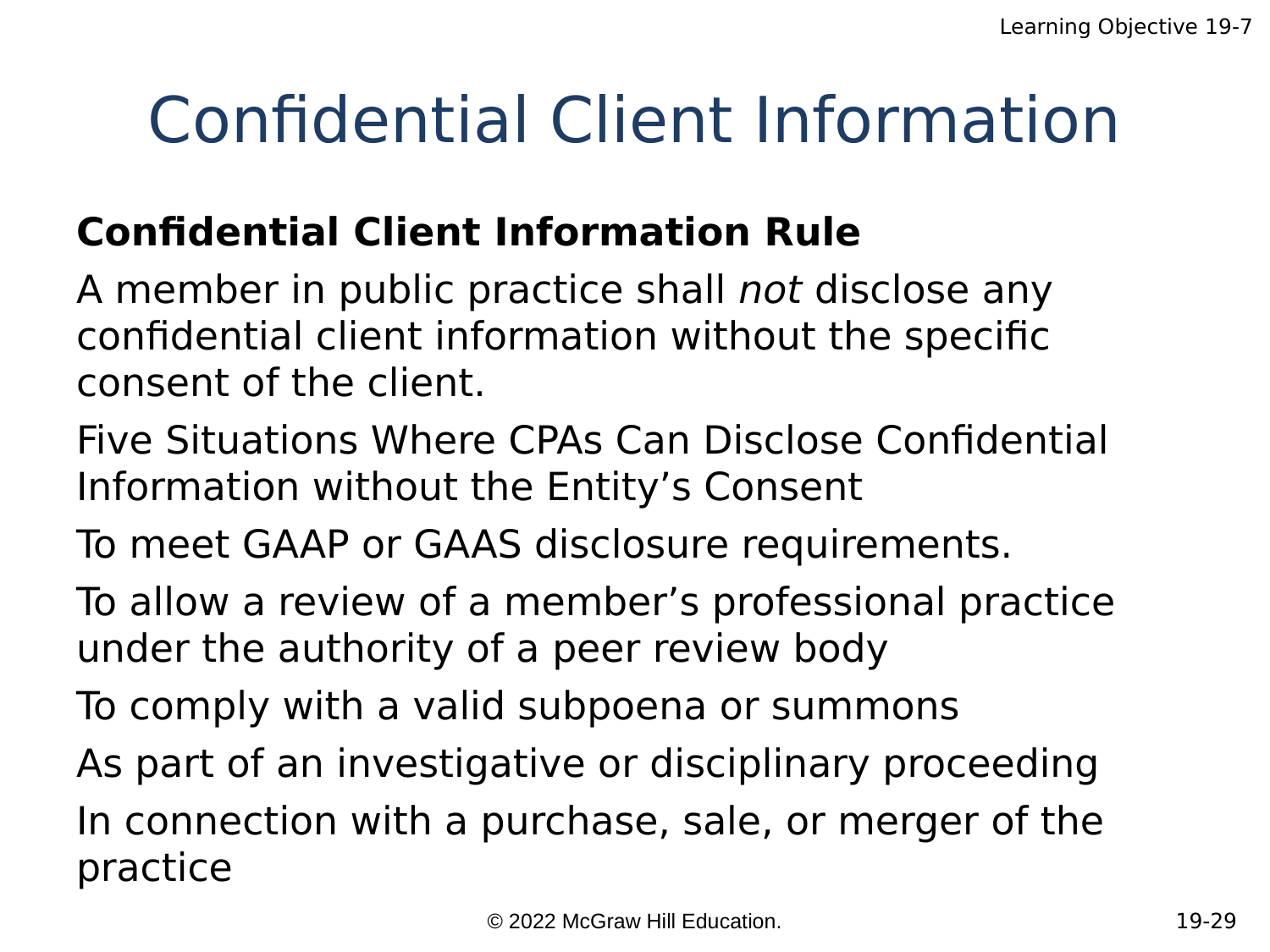

Learning Objective 19-7
# Confidential Client Information
Confidential Client Information Rule
A member in public practice shall not disclose any confidential client information without the specific consent of the client.
Five Situations Where CPAs Can Disclose Confidential Information without the Entity’s Consent
To meet GAAP or GAAS disclosure requirements.
To allow a review of a member’s professional practice under the authority of a peer review body
To comply with a valid subpoena or summons
As part of an investigative or disciplinary proceeding
In connection with a purchase, sale, or merger of the practice